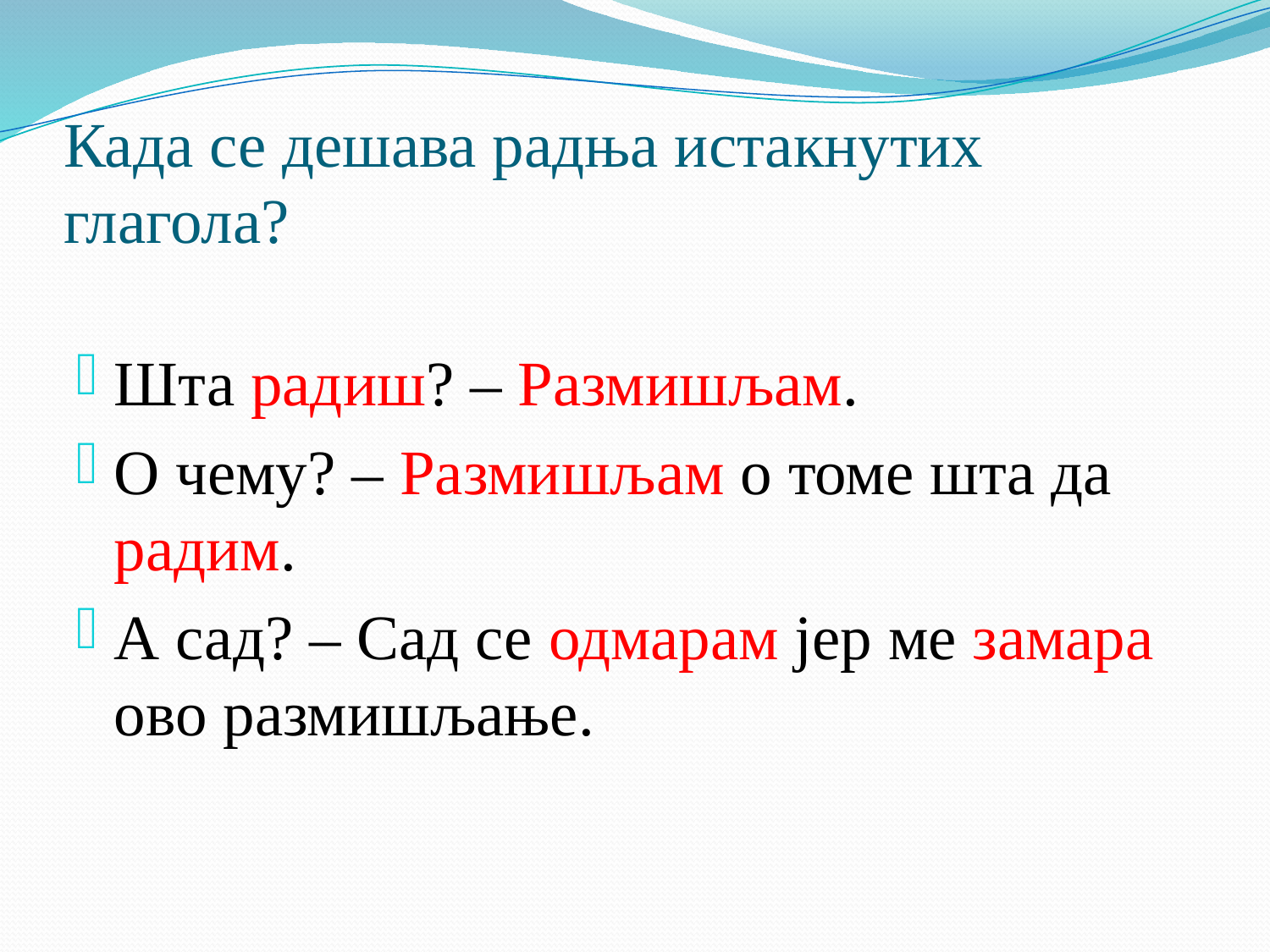

# Када се дешава радња истакнутих глагола?

Шта радиш? – Размишљам.
О чему? – Размишљам о томе шта да радим.
А сад? – Сад се одмарам јер ме замара ово размишљање.